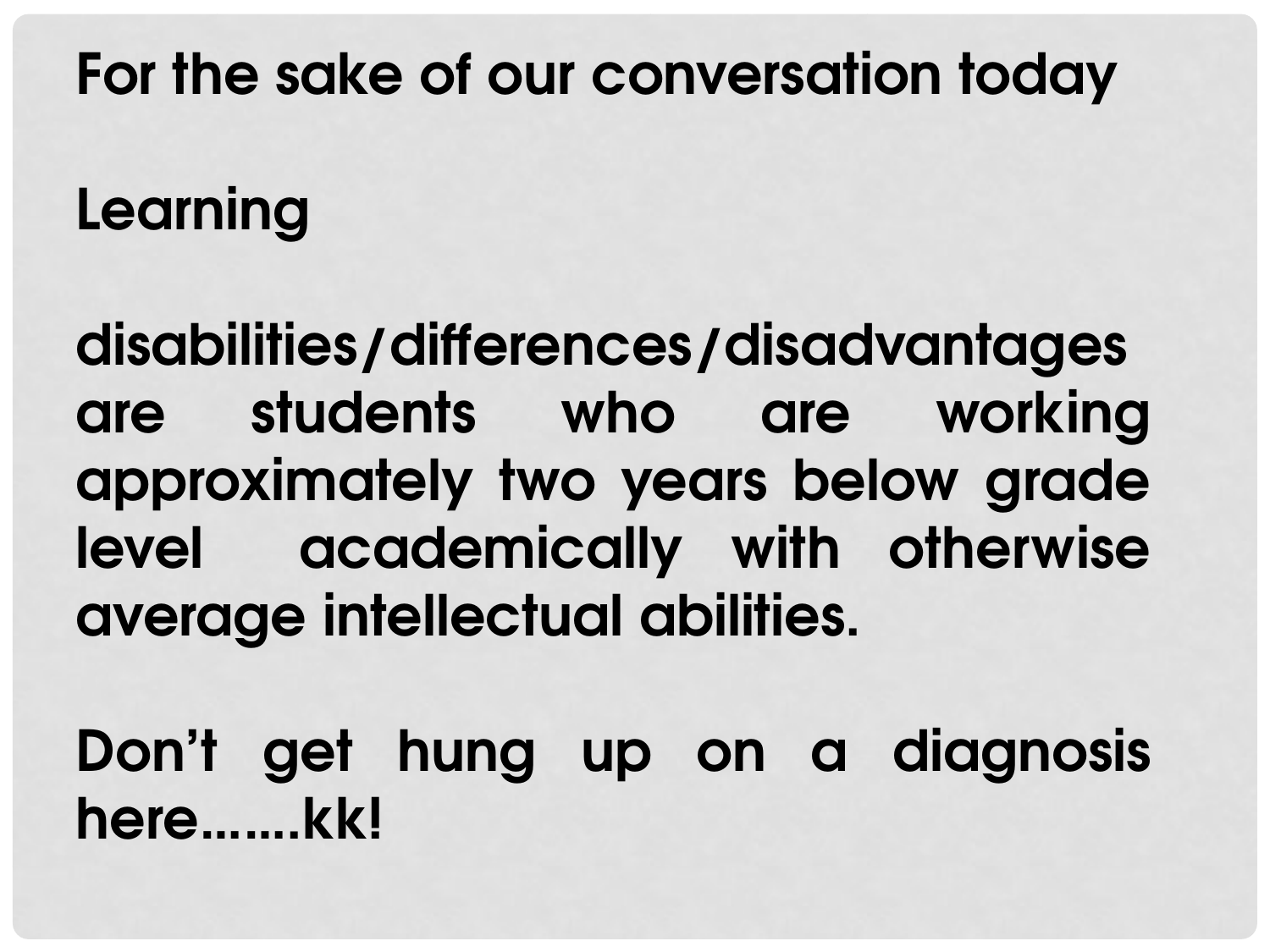

For the sake of our conversation today

Learning

disabilities/differences/disadvantages are students who are working approximately two years below grade level  academically with otherwise average intellectual abilities.

Don’t get hung up on a diagnosis here…….kk!